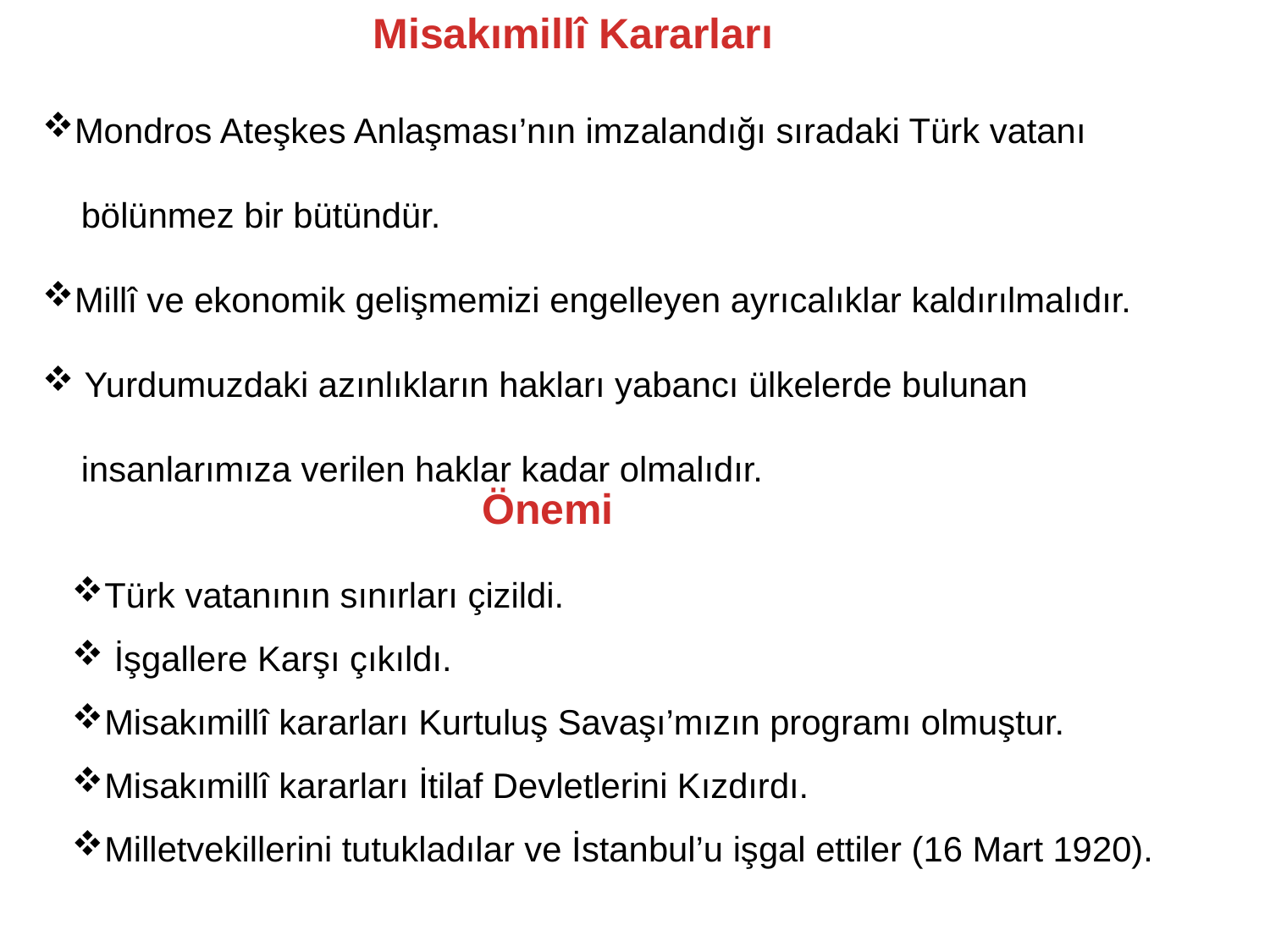

Misakımillî Kararları
Mondros Ateşkes Anlaşması’nın imzalandığı sıradaki Türk vatanı
    bölünmez bir bütündür.
Millî ve ekonomik gelişmemizi engelleyen ayrıcalıklar kaldırılmalıdır.
 Yurdumuzdaki azınlıkların hakları yabancı ülkelerde bulunan
    insanlarımıza verilen haklar kadar olmalıdır.
Önemi
Türk vatanının sınırları çizildi.
 İşgallere Karşı çıkıldı.
Misakımillî kararları Kurtuluş Savaşı’mızın programı olmuştur.
Misakımillî kararları İtilaf Devletlerini Kızdırdı.
Milletvekillerini tutukladılar ve İstanbul’u işgal ettiler (16 Mart 1920).